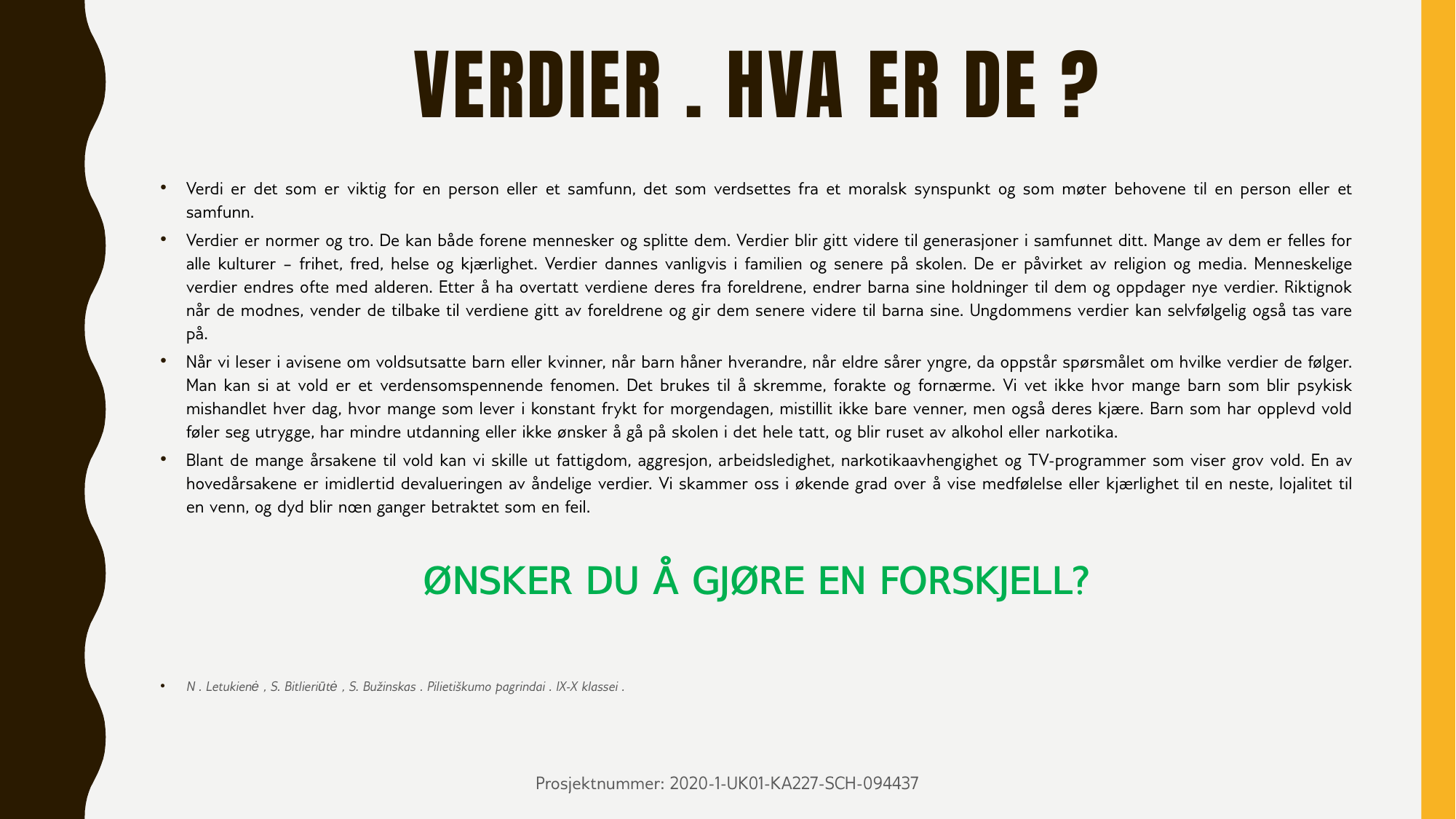

# Verdier . Hva er de ?
Verdi er det som er viktig for en person eller et samfunn, det som verdsettes fra et moralsk synspunkt og som møter behovene til en person eller et samfunn.
Verdier er normer og tro. De kan både forene mennesker og splitte dem. Verdier blir gitt videre til generasjoner i samfunnet ditt. Mange av dem er felles for alle kulturer – frihet, fred, helse og kjærlighet. Verdier dannes vanligvis i familien og senere på skolen. De er påvirket av religion og media. Menneskelige verdier endres ofte med alderen. Etter å ha overtatt verdiene deres fra foreldrene, endrer barna sine holdninger til dem og oppdager nye verdier. Riktignok når de modnes, vender de tilbake til verdiene gitt av foreldrene og gir dem senere videre til barna sine. Ungdommens verdier kan selvfølgelig også tas vare på.
Når vi leser i avisene om voldsutsatte barn eller kvinner, når barn håner hverandre, når eldre sårer yngre, da oppstår spørsmålet om hvilke verdier de følger. Man kan si at vold er et verdensomspennende fenomen. Det brukes til å skremme, forakte og fornærme. Vi vet ikke hvor mange barn som blir psykisk mishandlet hver dag, hvor mange som lever i konstant frykt for morgendagen, mistillit ikke bare venner, men også deres kjære. Barn som har opplevd vold føler seg utrygge, har mindre utdanning eller ikke ønsker å gå på skolen i det hele tatt, og blir ruset av alkohol eller narkotika.
Blant de mange årsakene til vold kan vi skille ut fattigdom, aggresjon, arbeidsledighet, narkotikaavhengighet og TV-programmer som viser grov vold. En av hovedårsakene er imidlertid devalueringen av åndelige verdier. Vi skammer oss i økende grad over å vise medfølelse eller kjærlighet til en neste, lojalitet til en venn, og dyd blir noen ganger betraktet som en feil.

ØNSKER DU Å GJØRE EN FORSKJELL?

N . Letukienė , S. Bitlieriūtė , S. Bužinskas . Pilietiškumo pagrindai . IX-X klassei .

Prosjektnummer: 2020-1-UK01-KA227-SCH-094437